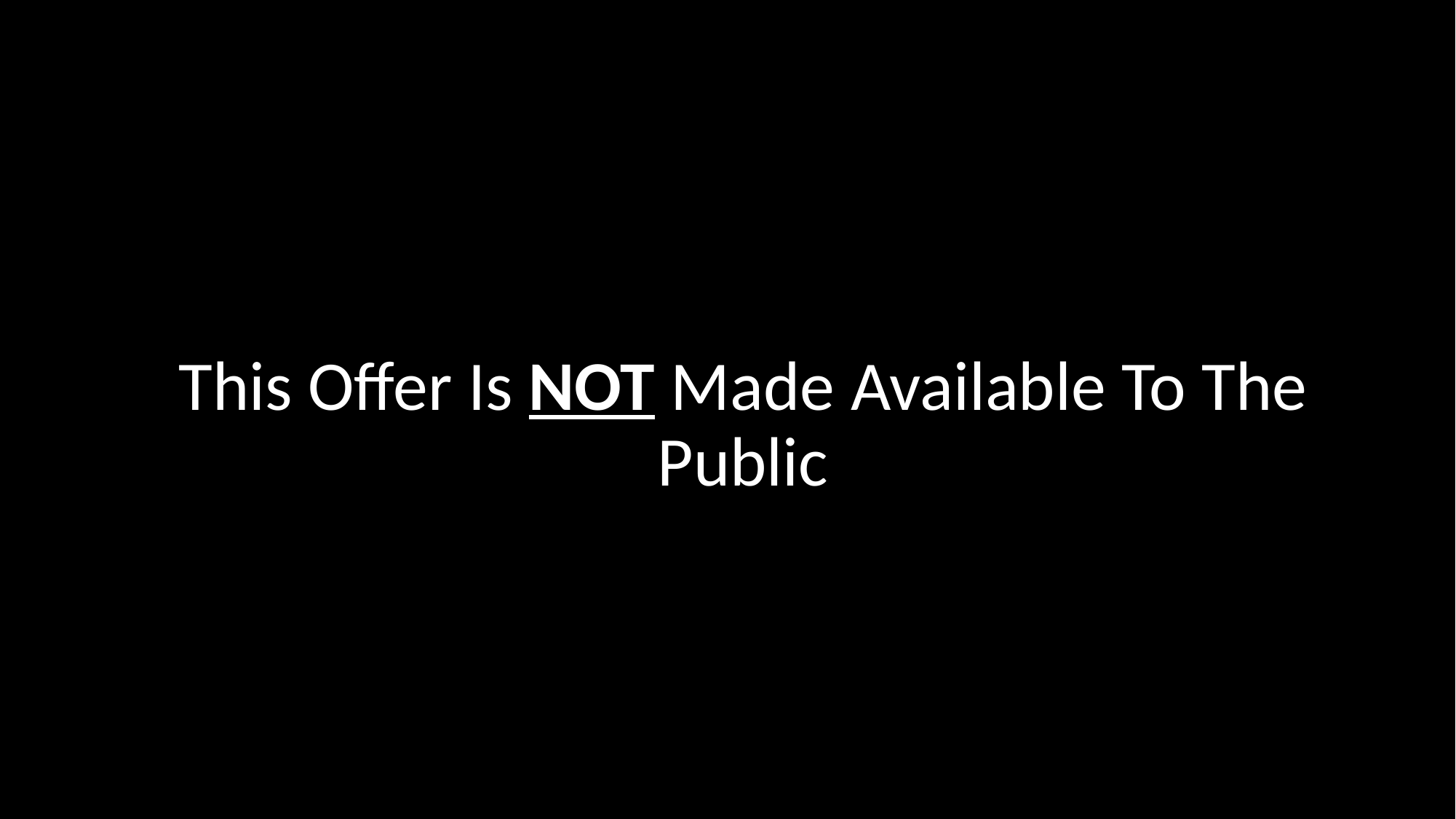

This Offer Is NOT Made Available To The Public